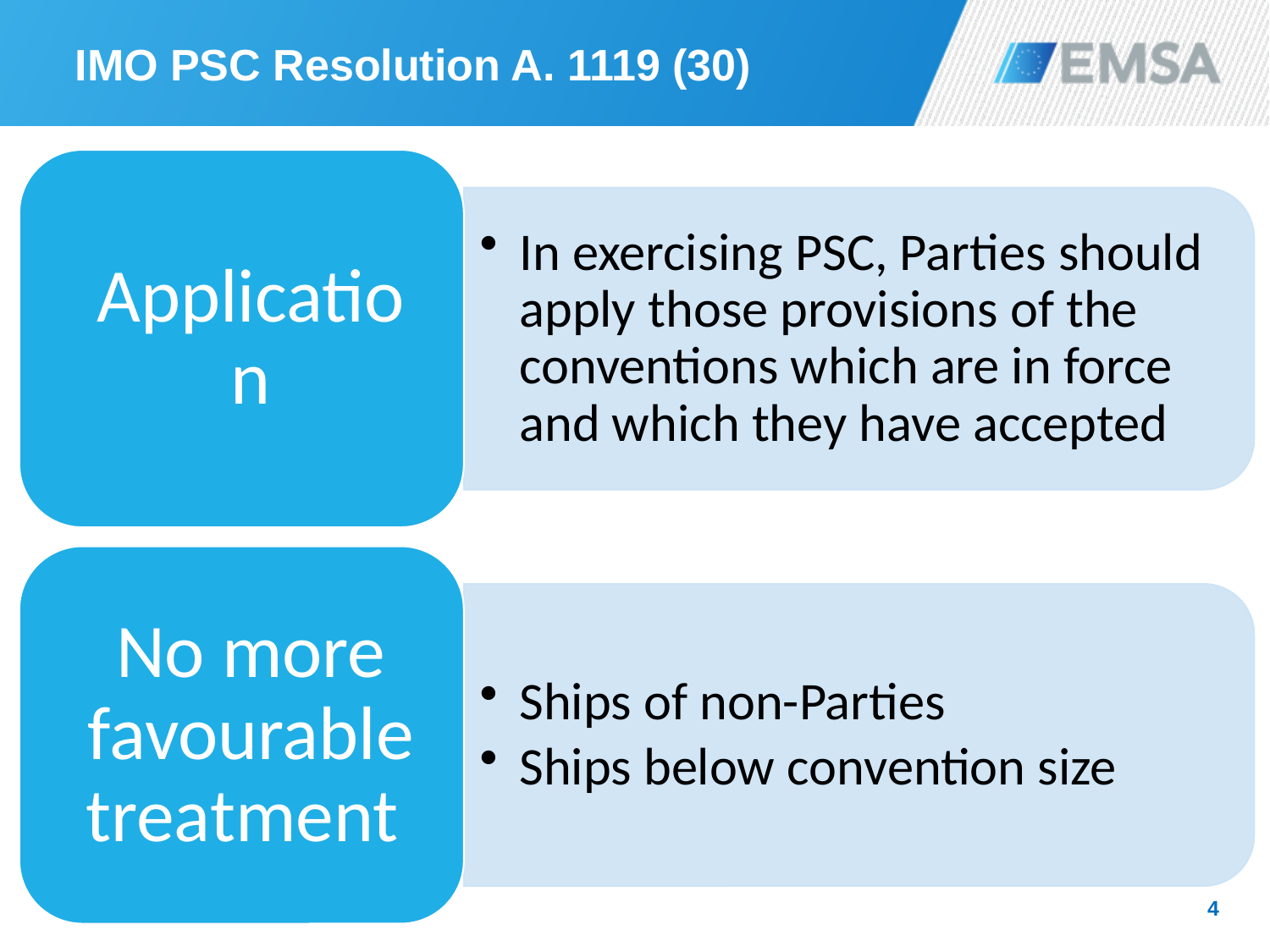

# IMO PSC Resolution A. 1119 (30)
In exercising PSC, Parties should apply those provisions of the conventions which are in force and which they have accepted
Application
Ships of non-Parties
Ships below convention size
No more favourable treatment
4